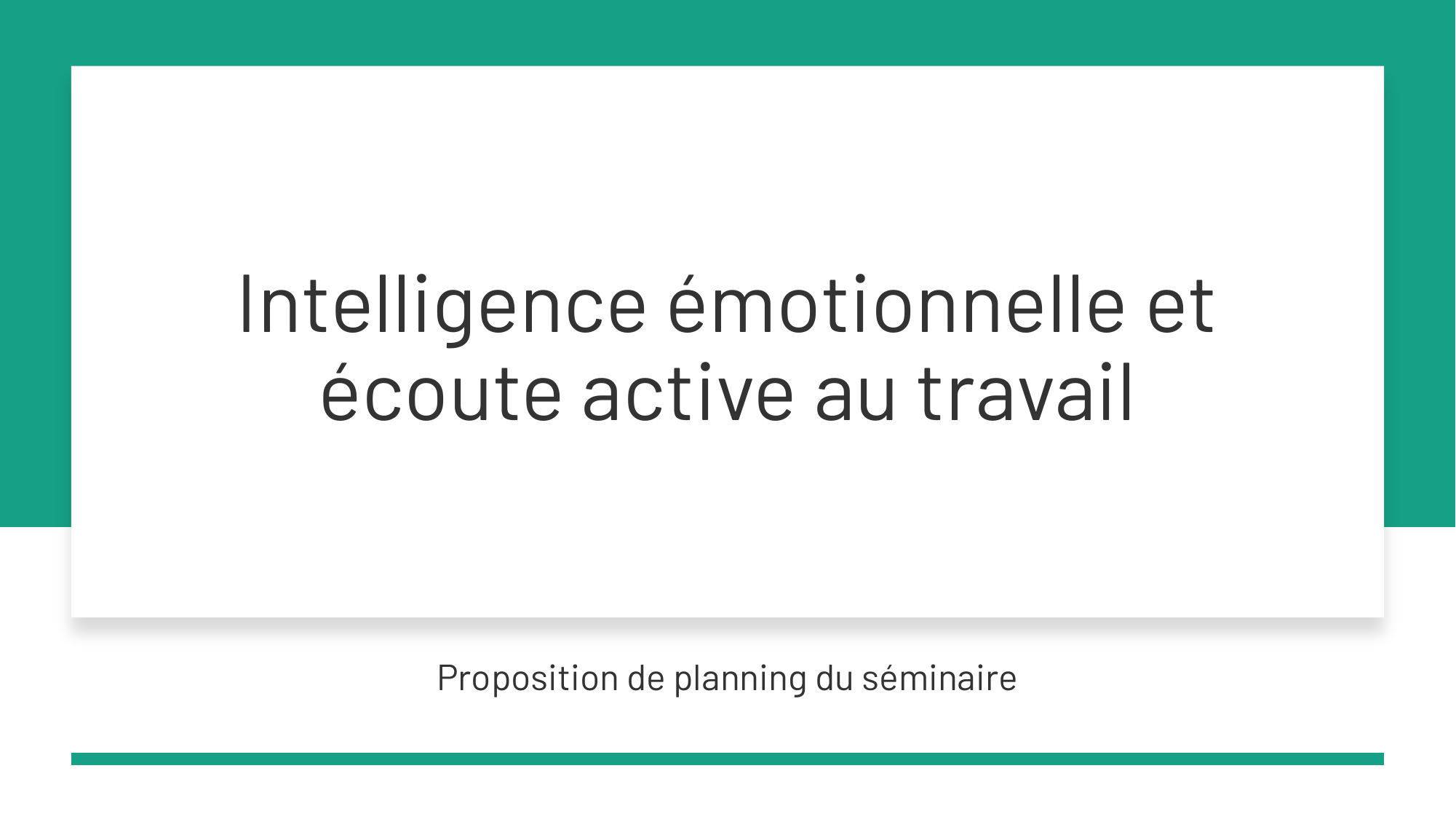

# Intelligence émotionnelle et écoute active au travail
Proposition de planning du séminaire